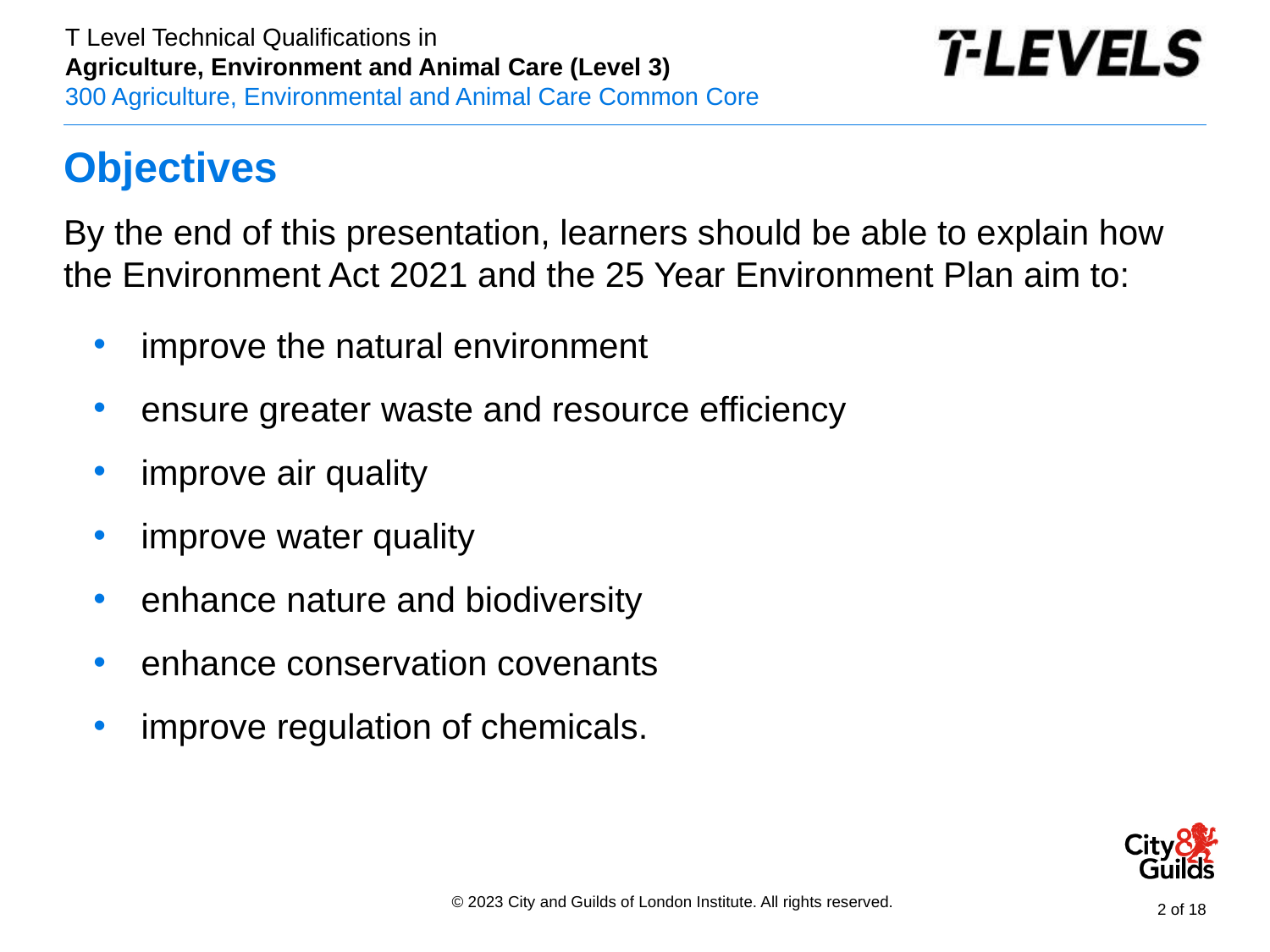

# Objectives
By the end of this presentation, learners should be able to explain how the Environment Act 2021 and the 25 Year Environment Plan aim to:
improve the natural environment
ensure greater waste and resource efficiency
improve air quality
improve water quality
enhance nature and biodiversity
enhance conservation covenants
improve regulation of chemicals.